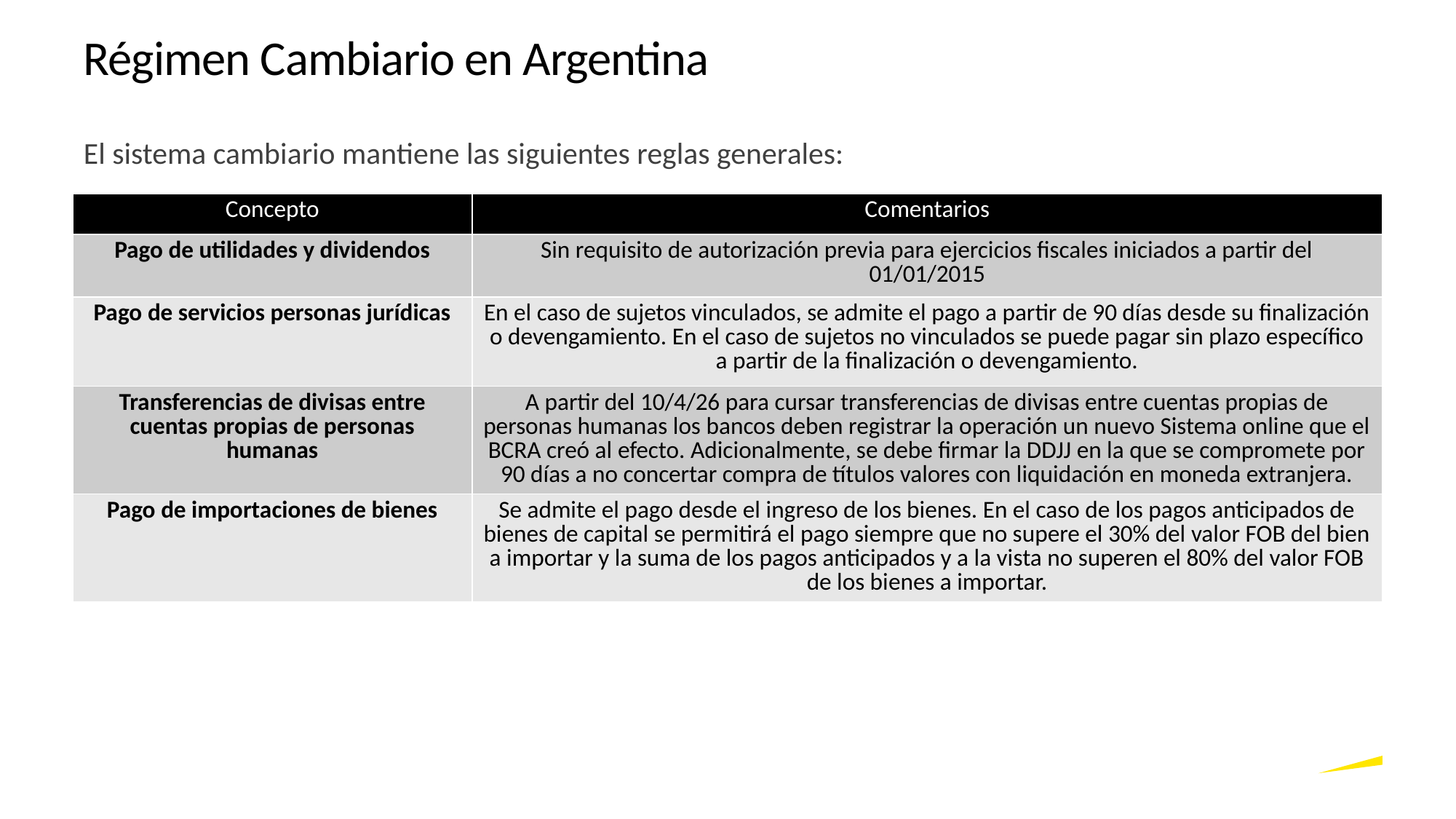

Régimen Cambiario en Argentina

El sistema cambiario mantiene las siguientes reglas generales:

| Concepto | Comentarios |
| --- | --- |
| Pago de utilidades y dividendos | Sin requisito de autorización previa para ejercicios fiscales iniciados a partir del 01/01/2015 |
| Pago de servicios personas jurídicas | En el caso de sujetos vinculados, se admite el pago a partir de 90 días desde su finalización o devengamiento. En el caso de sujetos no vinculados se puede pagar sin plazo específico a partir de la finalización o devengamiento. |
| Transferencias de divisas entre cuentas propias de personas humanas | A partir del 10/4/26 para cursar transferencias de divisas entre cuentas propias de personas humanas los bancos deben registrar la operación un nuevo Sistema online que el BCRA creó al efecto. Adicionalmente, se debe firmar la DDJJ en la que se compromete por 90 días a no concertar compra de títulos valores con liquidación en moneda extranjera. |
| Pago de importaciones de bienes | Se admite el pago desde el ingreso de los bienes. En el caso de los pagos anticipados de bienes de capital se permitirá el pago siempre que no supere el 30% del valor FOB del bien a importar y la suma de los pagos anticipados y a la vista no superen el 80% del valor FOB de los bienes a importar. |
Page 3